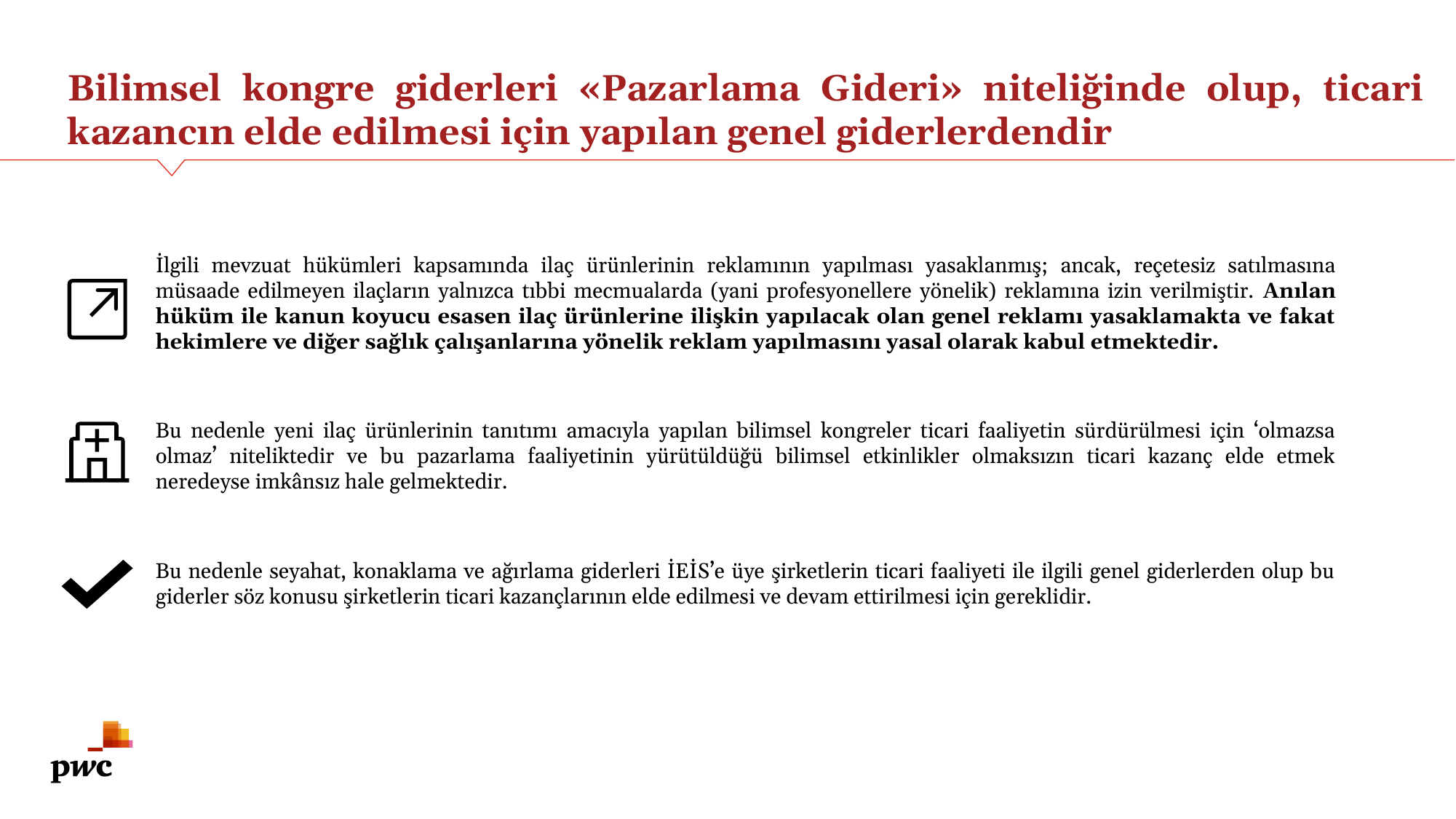

Bilimsel kongre giderleri «Pazarlama Gideri» niteliğinde olup, ticari kazancın elde edilmesi için yapılan genel giderlerdendir
İlgili mevzuat hükümleri kapsamında ilaç ürünlerinin reklamının yapılması yasaklanmış; ancak, reçetesiz satılmasına müsaade edilmeyen ilaçların yalnızca tıbbi mecmualarda (yani profesyonellere yönelik) reklamına izin verilmiştir. Anılan hüküm ile kanun koyucu esasen ilaç ürünlerine ilişkin yapılacak olan genel reklamı yasaklamakta ve fakat hekimlere ve diğer sağlık çalışanlarına yönelik reklam yapılmasını yasal olarak kabul etmektedir.

Bu nedenle yeni ilaç ürünlerinin tanıtımı amacıyla yapılan bilimsel kongreler ticari faaliyetin sürdürülmesi için ‘olmazsa olmaz’ niteliktedir ve bu pazarlama faaliyetinin yürütüldüğü bilimsel etkinlikler olmaksızın ticari kazanç elde etmek neredeyse imkânsız hale gelmektedir.

Bu nedenle seyahat, konaklama ve ağırlama giderleri İEİS’e üye şirketlerin ticari faaliyeti ile ilgili genel giderlerden olup bu giderler söz konusu şirketlerin ticari kazançlarının elde edilmesi ve devam ettirilmesi için gereklidir.